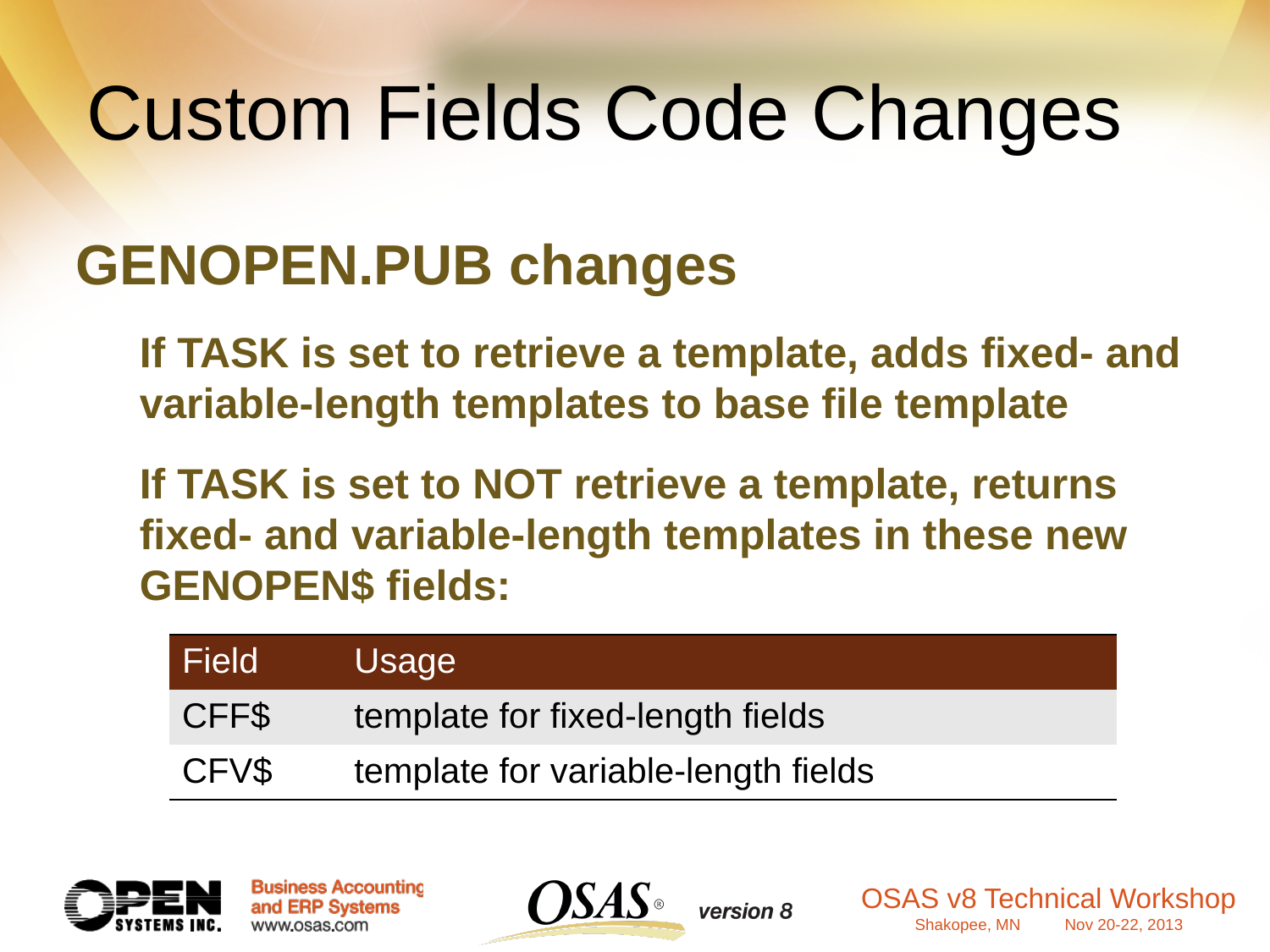

Custom Fields Code Changes
GENOPEN.PUB changes

If TASK is set to retrieve a template, adds fixed- and variable-length templates to base file template

If TASK is set to NOT retrieve a template, returns fixed- and variable-length templates in these new GENOPEN$ fields:
| Field | Usage |
| --- | --- |
| CFF$ | template for fixed-length fields |
| CFV$ | template for variable-length fields |